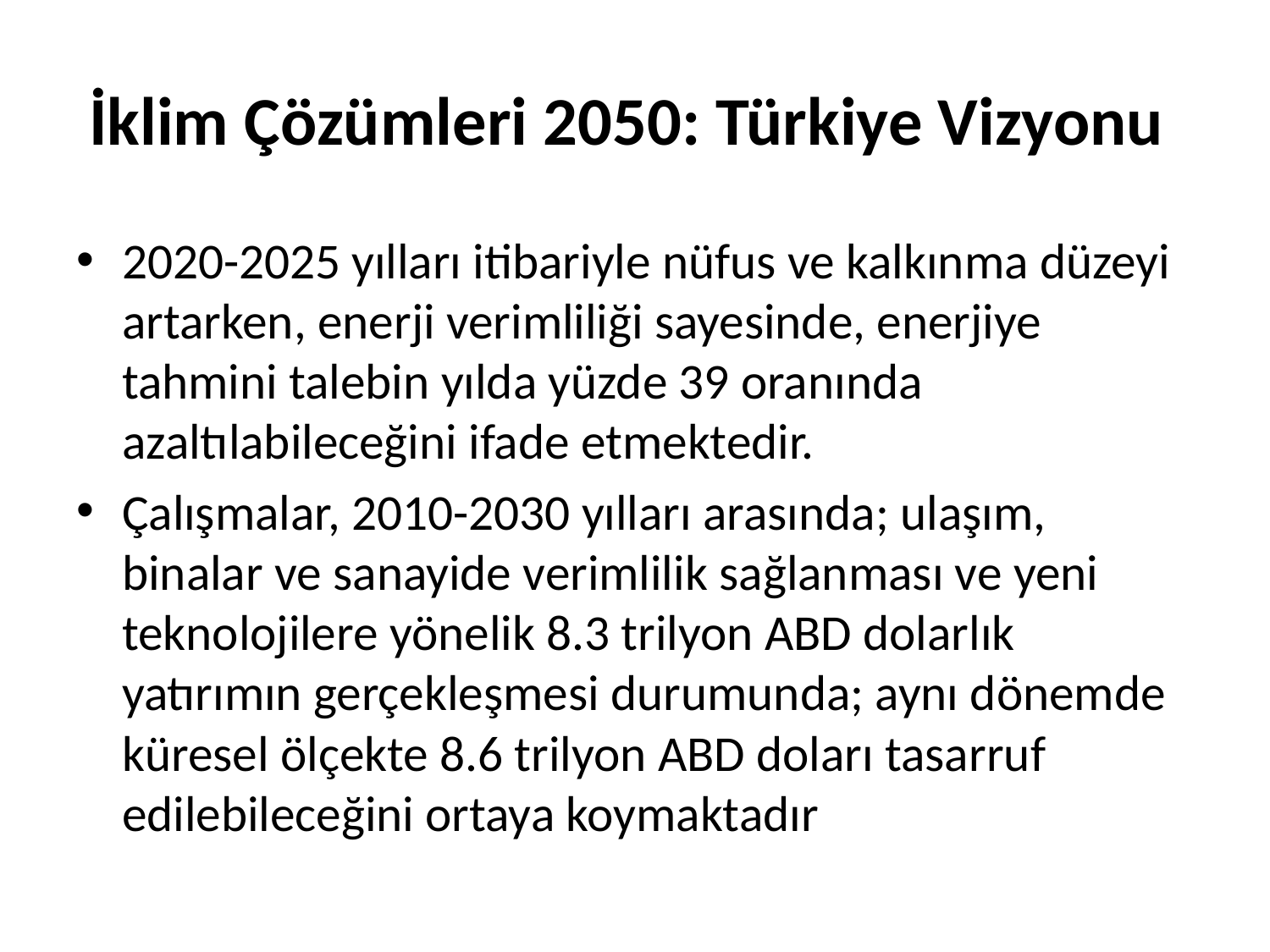

# İklim Çözümleri 2050: Türkiye Vizyonu
2020-2025 yılları itibariyle nüfus ve kalkınma düzeyi artarken, enerji verimliliği sayesinde, enerjiye tahmini talebin yılda yüzde 39 oranında azaltılabileceğini ifade etmektedir.
Çalışmalar, 2010-2030 yılları arasında; ulaşım, binalar ve sanayide verimlilik sağlanması ve yeni teknolojilere yönelik 8.3 trilyon ABD dolarlık yatırımın gerçekleşmesi durumunda; aynı dönemde küresel ölçekte 8.6 trilyon ABD doları tasarruf edilebileceğini ortaya koymaktadır